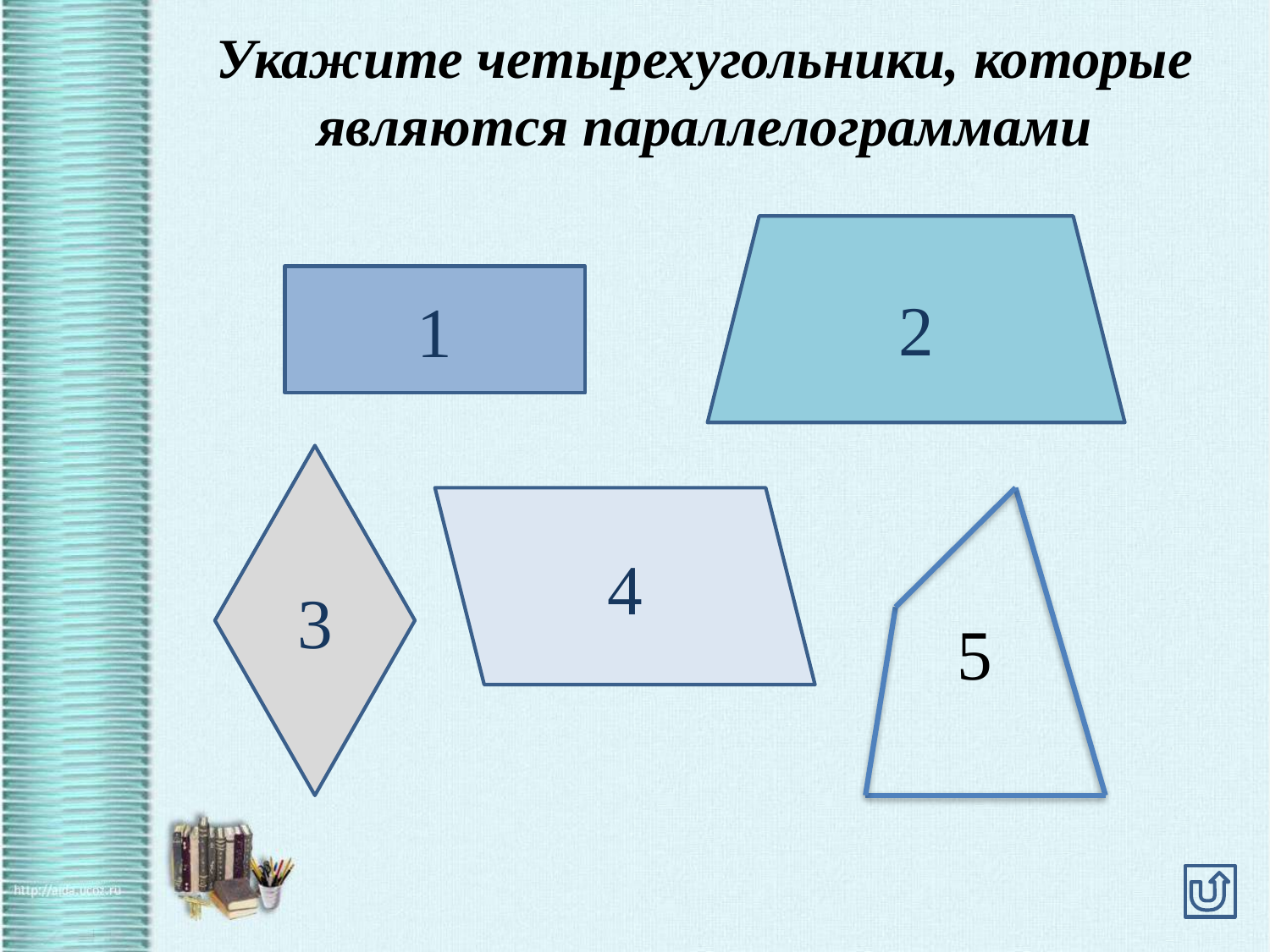

Укажите четырехугольники, которые являются параллелограммами
2
1
3
4
    5